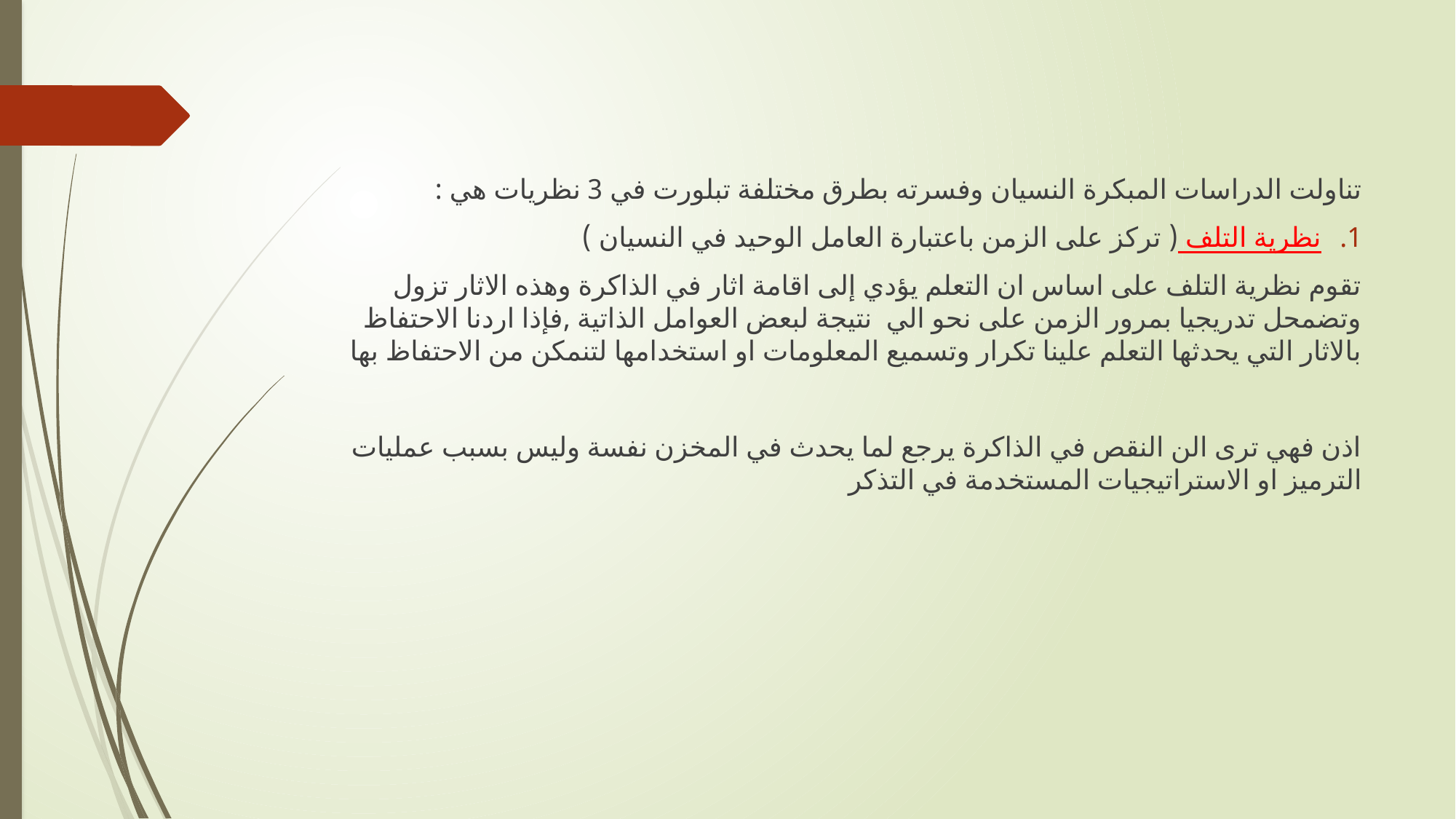

تناولت الدراسات المبكرة النسيان وفسرته بطرق مختلفة تبلورت في 3 نظريات هي :
نظرية التلف ( تركز على الزمن باعتبارة العامل الوحيد في النسيان )
تقوم نظرية التلف على اساس ان التعلم يؤدي إلى اقامة اثار في الذاكرة وهذه الاثار تزول وتضمحل تدريجيا بمرور الزمن على نحو الي  نتيجة لبعض العوامل الذاتية ,فإذا اردنا الاحتفاظ بالاثار التي يحدثها التعلم علينا تكرار وتسميع المعلومات او استخدامها لتنمكن من الاحتفاظ بها

اذن فهي ترى الن النقص في الذاكرة يرجع لما يحدث في المخزن نفسة وليس بسبب عمليات الترميز او الاستراتيجيات المستخدمة في التذكر